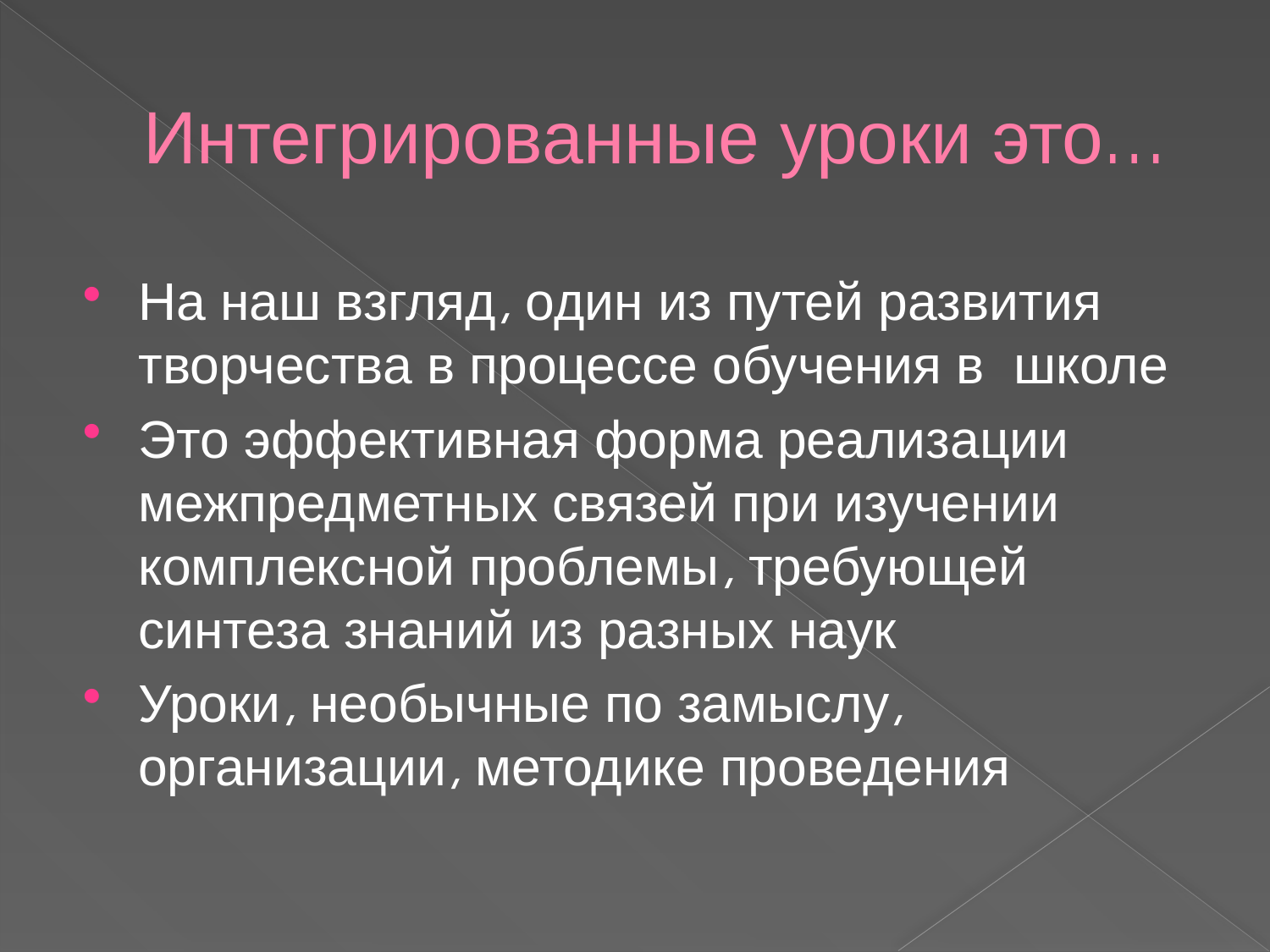

# Интегрированные уроки это…
На наш взгляд, один из путей развития творчества в процессе обучения в  школе
Это эффективная форма реализации межпредметных связей при изучении комплексной проблемы, требующей синтеза знаний из разных наук
Уроки, необычные по замыслу, организации, методике проведения